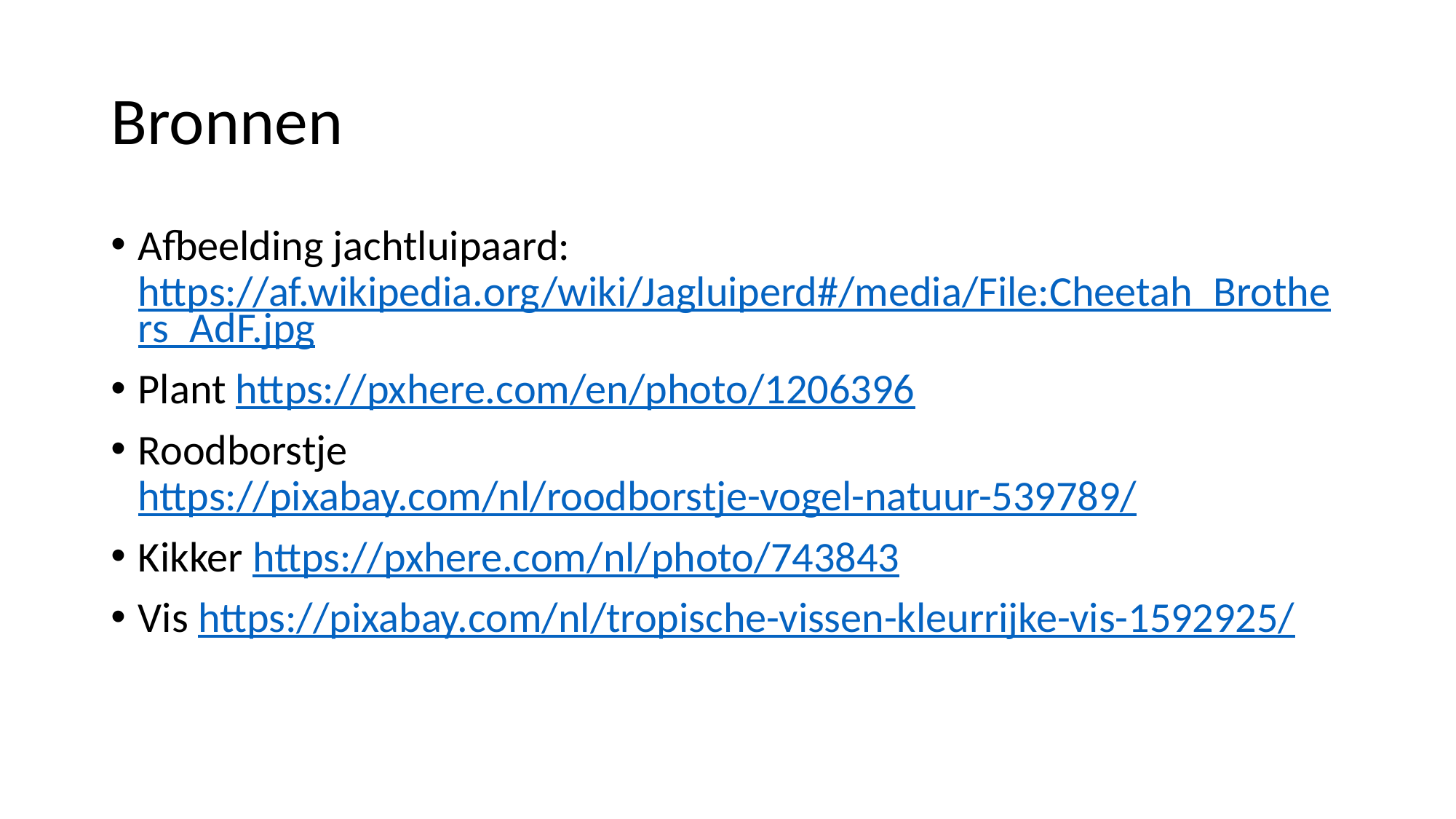

# Bronnen
Afbeelding jachtluipaard: https://af.wikipedia.org/wiki/Jagluiperd#/media/File:Cheetah_Brothers_AdF.jpg
Plant https://pxhere.com/en/photo/1206396
Roodborstje https://pixabay.com/nl/roodborstje-vogel-natuur-539789/
Kikker https://pxhere.com/nl/photo/743843
Vis https://pixabay.com/nl/tropische-vissen-kleurrijke-vis-1592925/